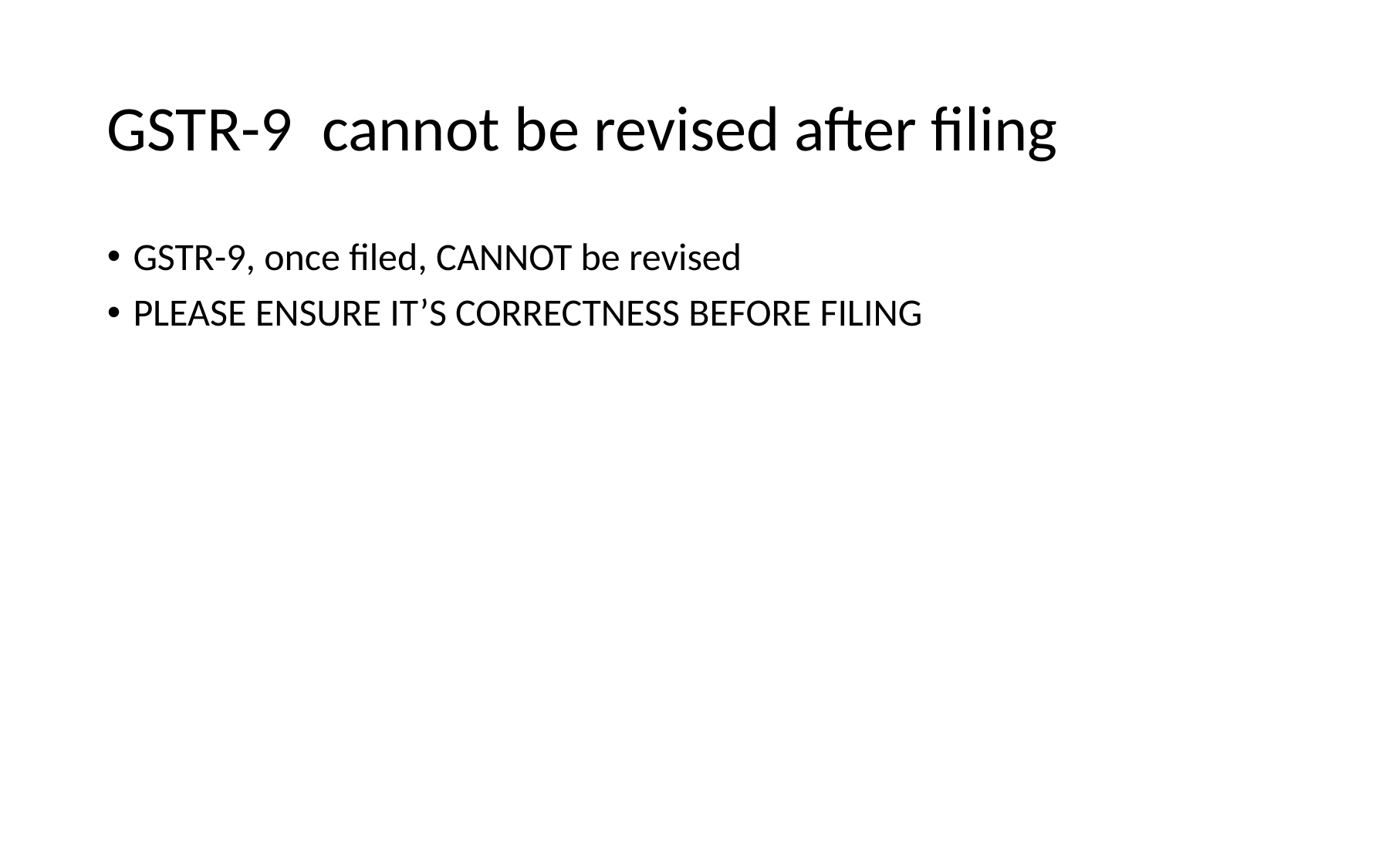

# GSTR-9  cannot be revised after filing
GSTR-9, once filed, CANNOT be revised
PLEASE ENSURE IT’S CORRECTNESS BEFORE FILING